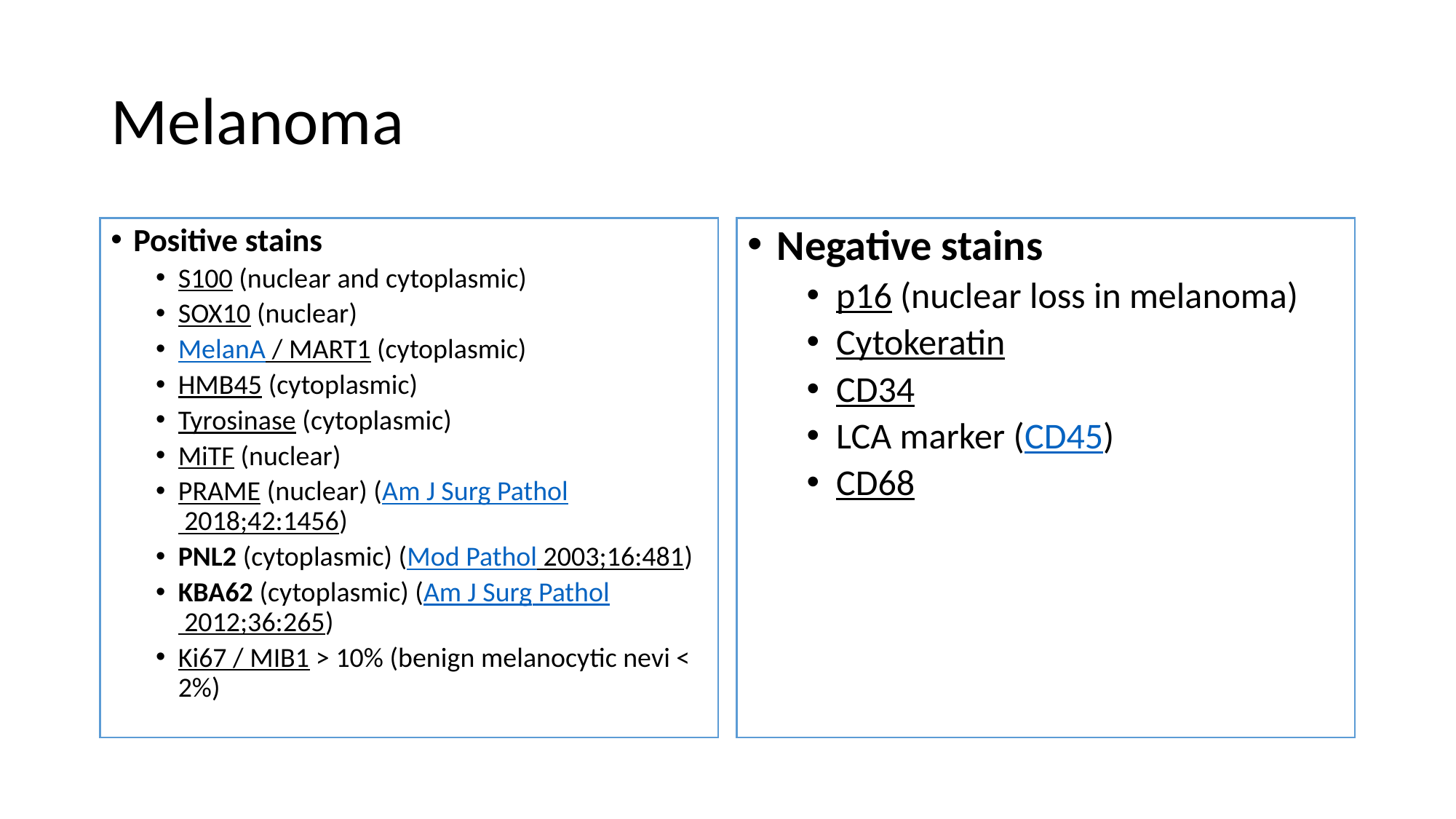

# Melanoma
Positive stains
S100 (nuclear and cytoplasmic)
SOX10 (nuclear)
MelanA / MART1 (cytoplasmic)
HMB45 (cytoplasmic)
Tyrosinase (cytoplasmic)
MiTF (nuclear)
PRAME (nuclear) (Am J Surg Pathol 2018;42:1456)
PNL2 (cytoplasmic) (Mod Pathol 2003;16:481)
KBA62 (cytoplasmic) (Am J Surg Pathol 2012;36:265)
Ki67 / MIB1 > 10% (benign melanocytic nevi < 2%)
Negative stains
p16 (nuclear loss in melanoma)
Cytokeratin
CD34
LCA marker (CD45)
CD68